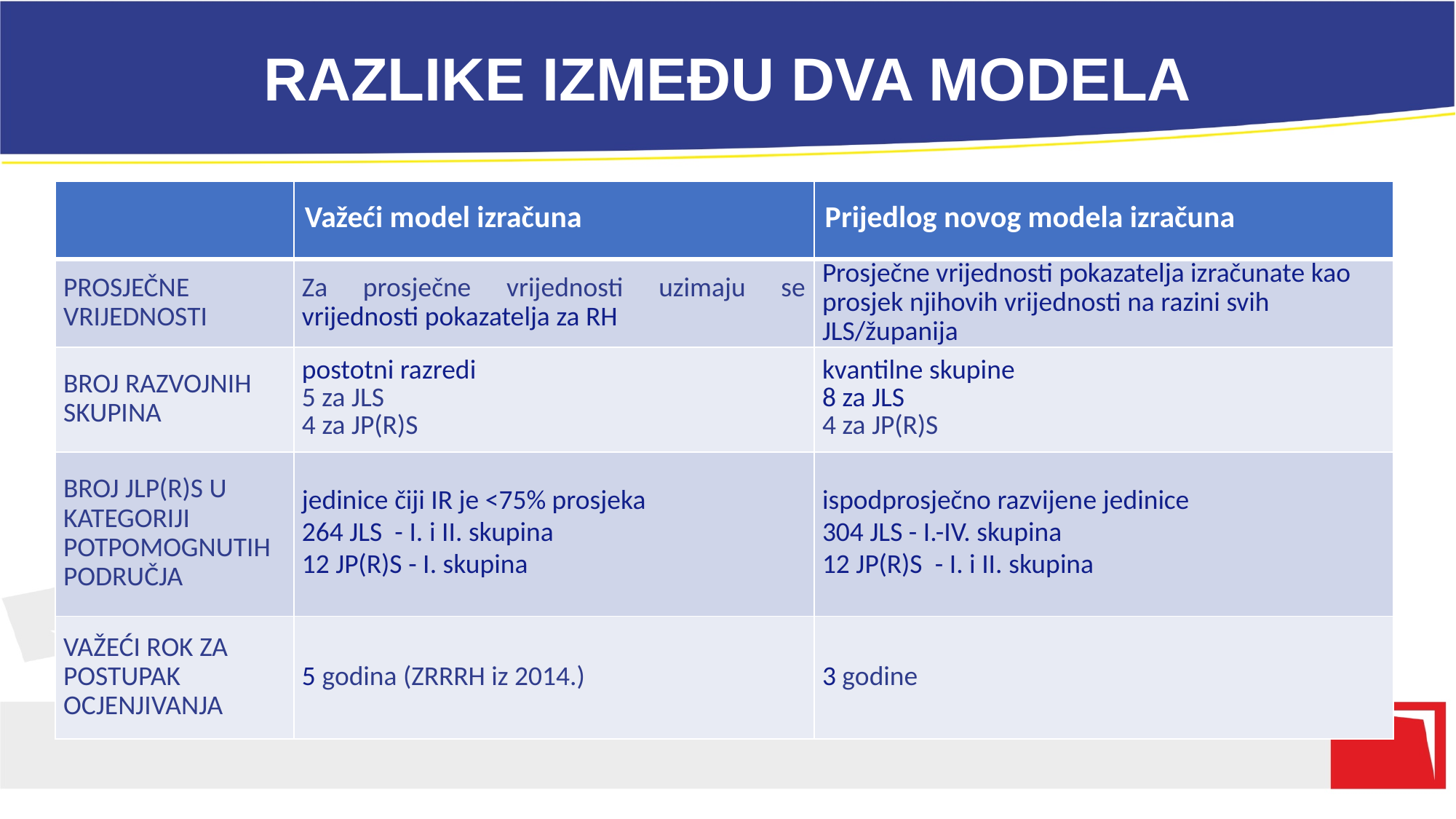

# RAZLIKE IZMEĐU DVA MODELA
|  | Važeći model izračuna | Prijedlog novog modela izračuna |
| --- | --- | --- |
| PROSJEČNE VRIJEDNOSTI | Za prosječne vrijednosti uzimaju se vrijednosti pokazatelja za RH | Prosječne vrijednosti pokazatelja izračunate kao prosjek njihovih vrijednosti na razini svih JLS/županija |
| BROJ RAZVOJNIH SKUPINA | postotni razredi 5 za JLS 4 za JP(R)S | kvantilne skupine 8 za JLS 4 za JP(R)S |
| BROJ JLP(R)S U KATEGORIJI POTPOMOGNUTIH PODRUČJA | jedinice čiji IR je <75% prosjeka 264 JLS - I. i II. skupina 12 JP(R)S - I. skupina | ispodprosječno razvijene jedinice 304 JLS - I.-IV. skupina 12 JP(R)S - I. i II. skupina |
| VAŽEĆI ROK ZA POSTUPAK OCJENJIVANJA | 5 godina (ZRRRH iz 2014.) | 3 godine |